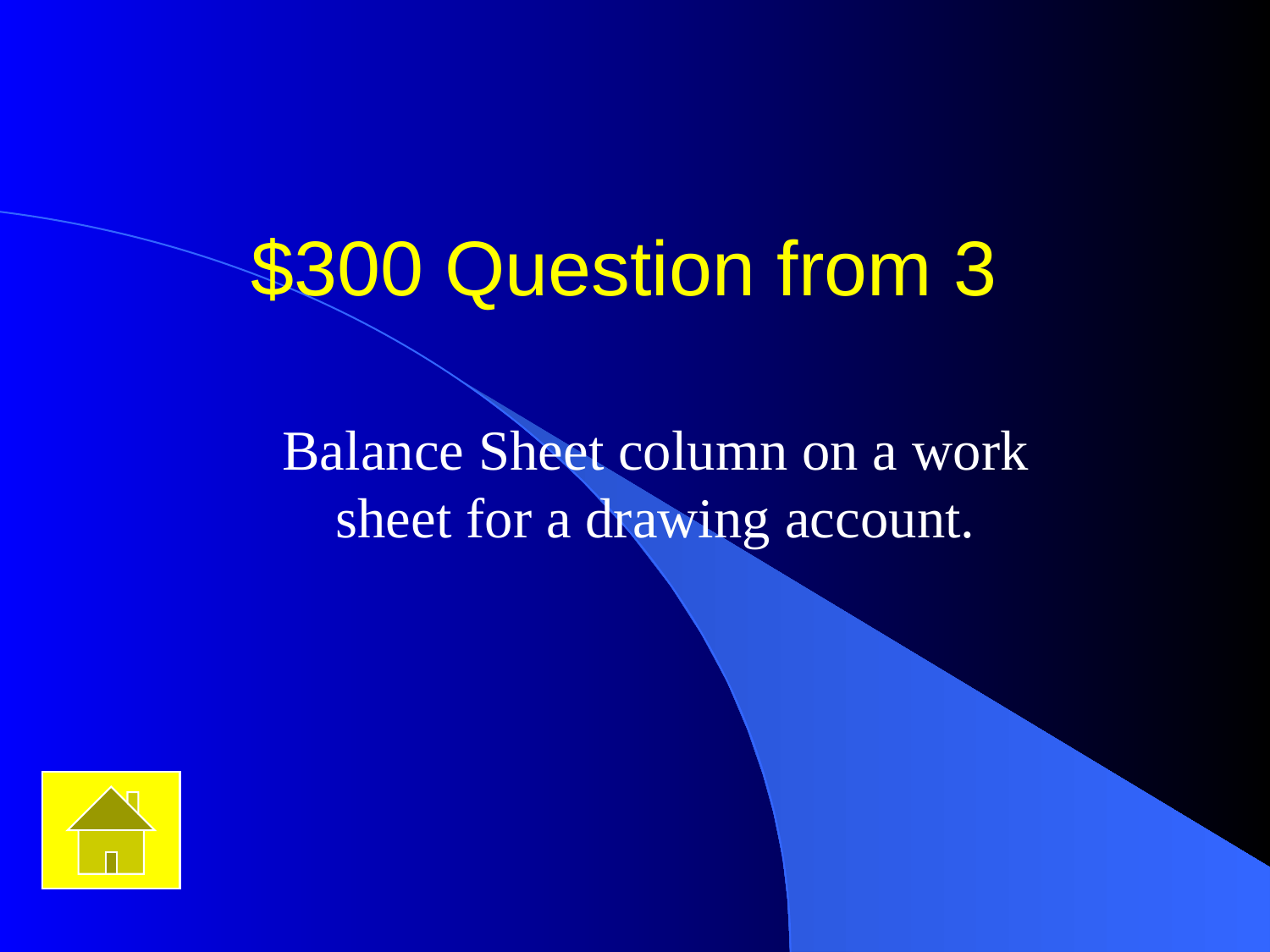

# $300 Question from 3
Balance Sheet column on a work sheet for a drawing account.